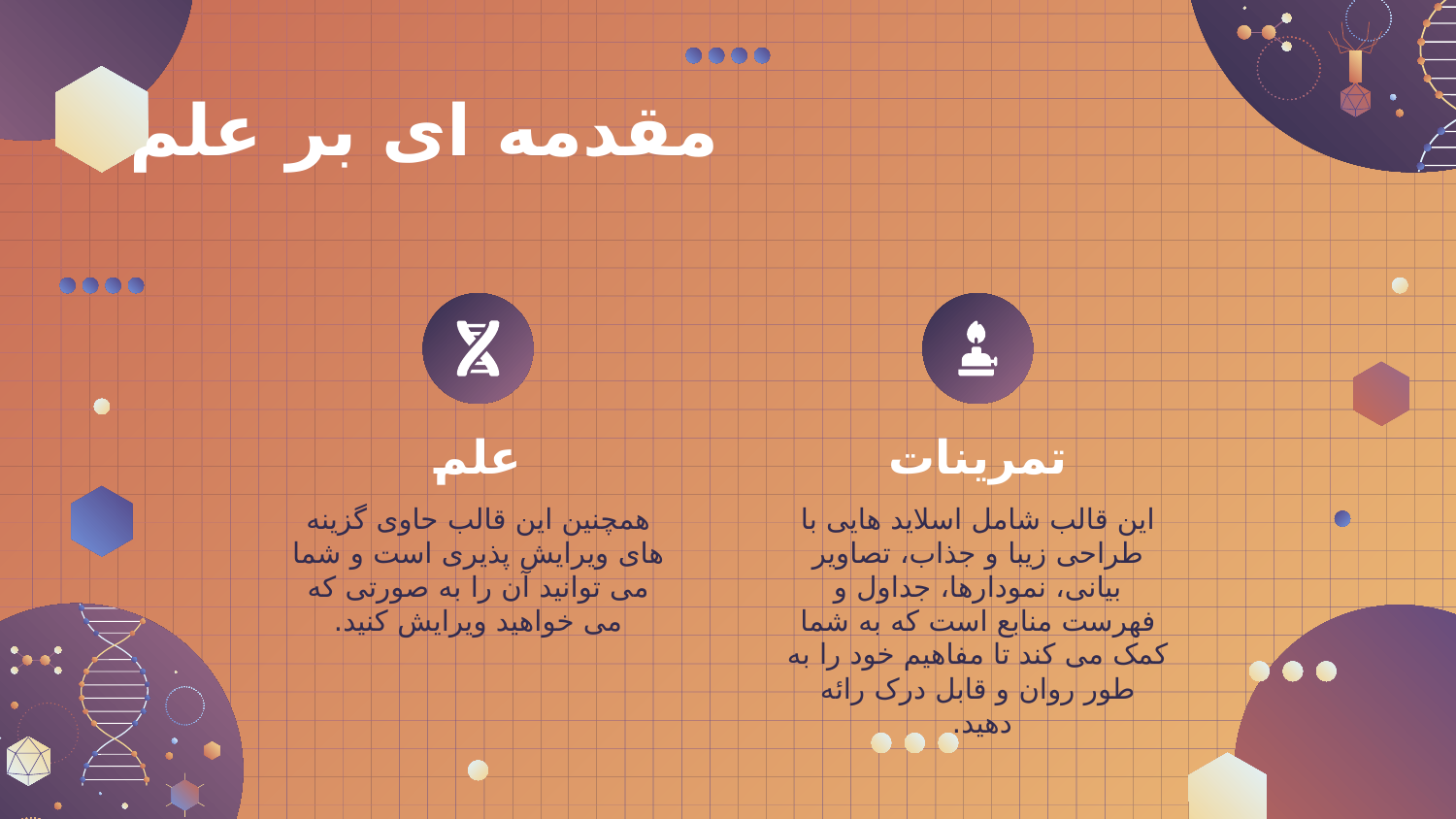

# مقدمه ای بر علم

تمرینات
علم
همچنین این قالب حاوی گزینه های ویرایش پذیری است و شما می توانید آن را به صورتی که می خواهید ویرایش کنید.
این قالب شامل اسلاید هایی با طراحی زیبا و جذاب، تصاویر بیانی، نمودارها، جداول و فهرست منابع است که به شما کمک می کند تا مفاهیم خود را به طور روان و قابل درک رائه دهید.